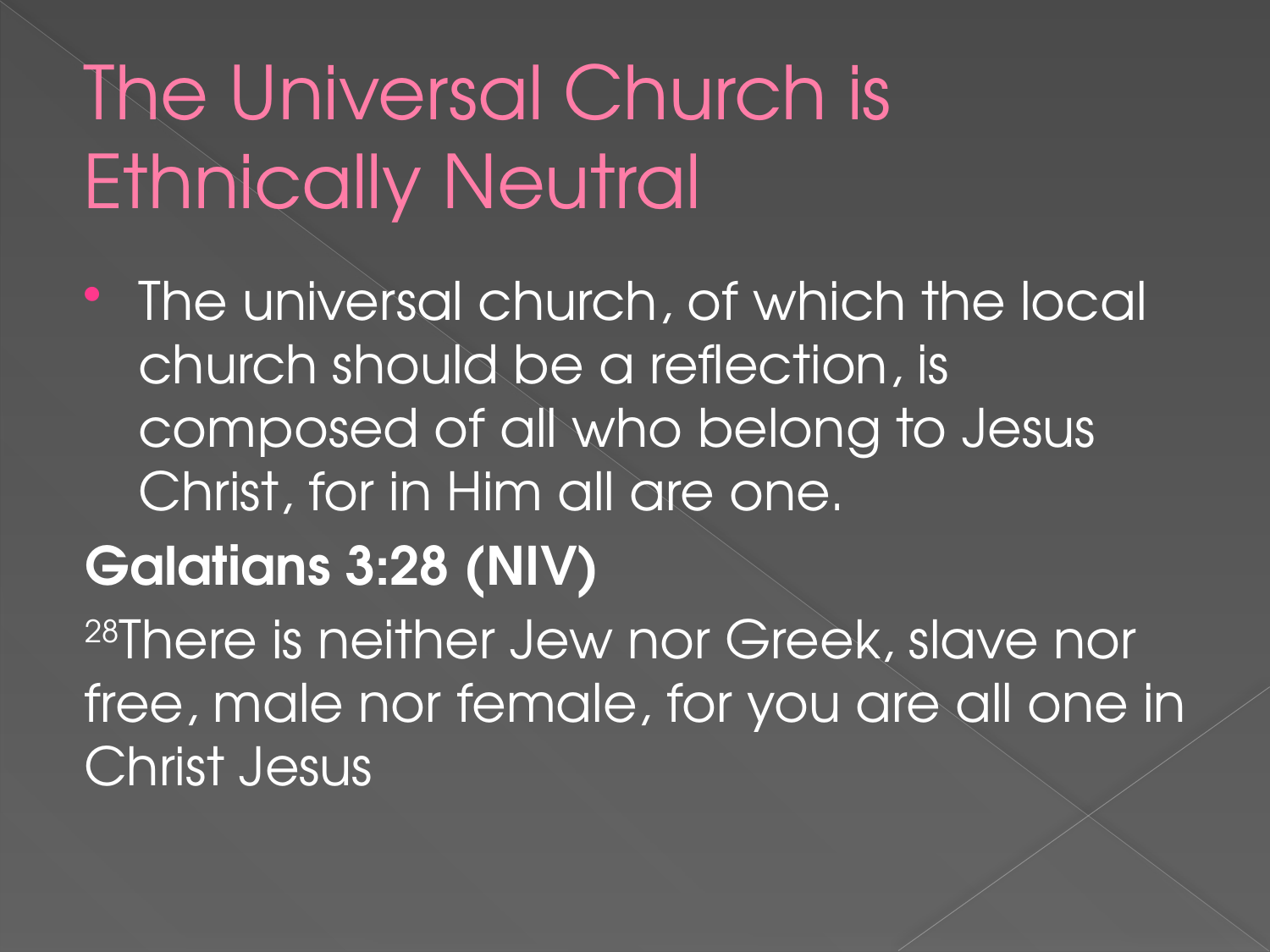

# The Universal Church is Ethnically Neutral
The universal church, of which the local church should be a reflection, is composed of all who belong to Jesus Christ, for in Him all are one.
Galatians 3:28 (NIV)
28There is neither Jew nor Greek, slave nor free, male nor female, for you are all one in Christ Jesus